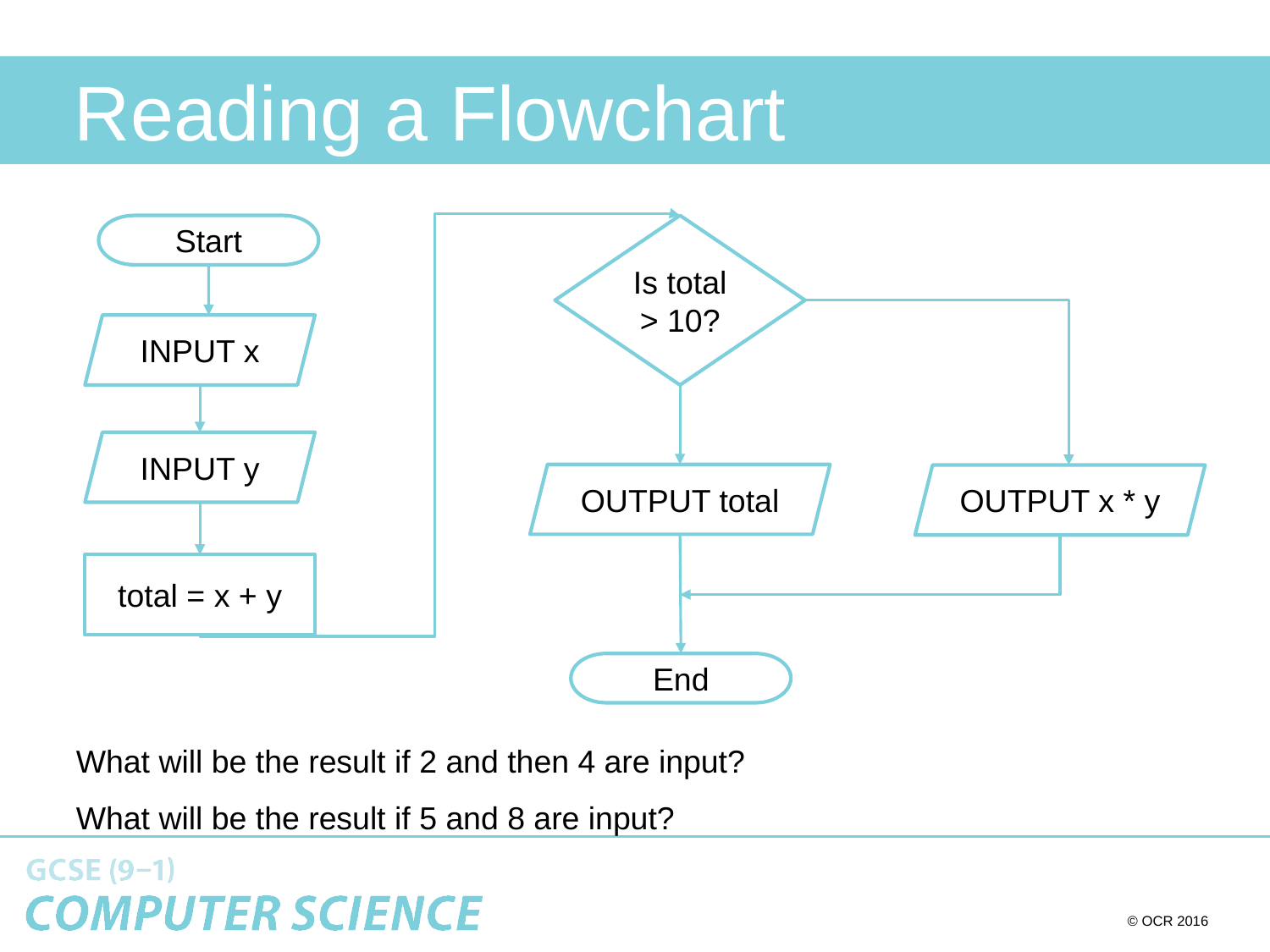

# Reading a Flowchart
Start
Is total > 10?
INPUT x
INPUT y
OUTPUT total
OUTPUT x * y
total = x + y
End
What will be the result if 2 and then 4 are input?
What will be the result if 5 and 8 are input?